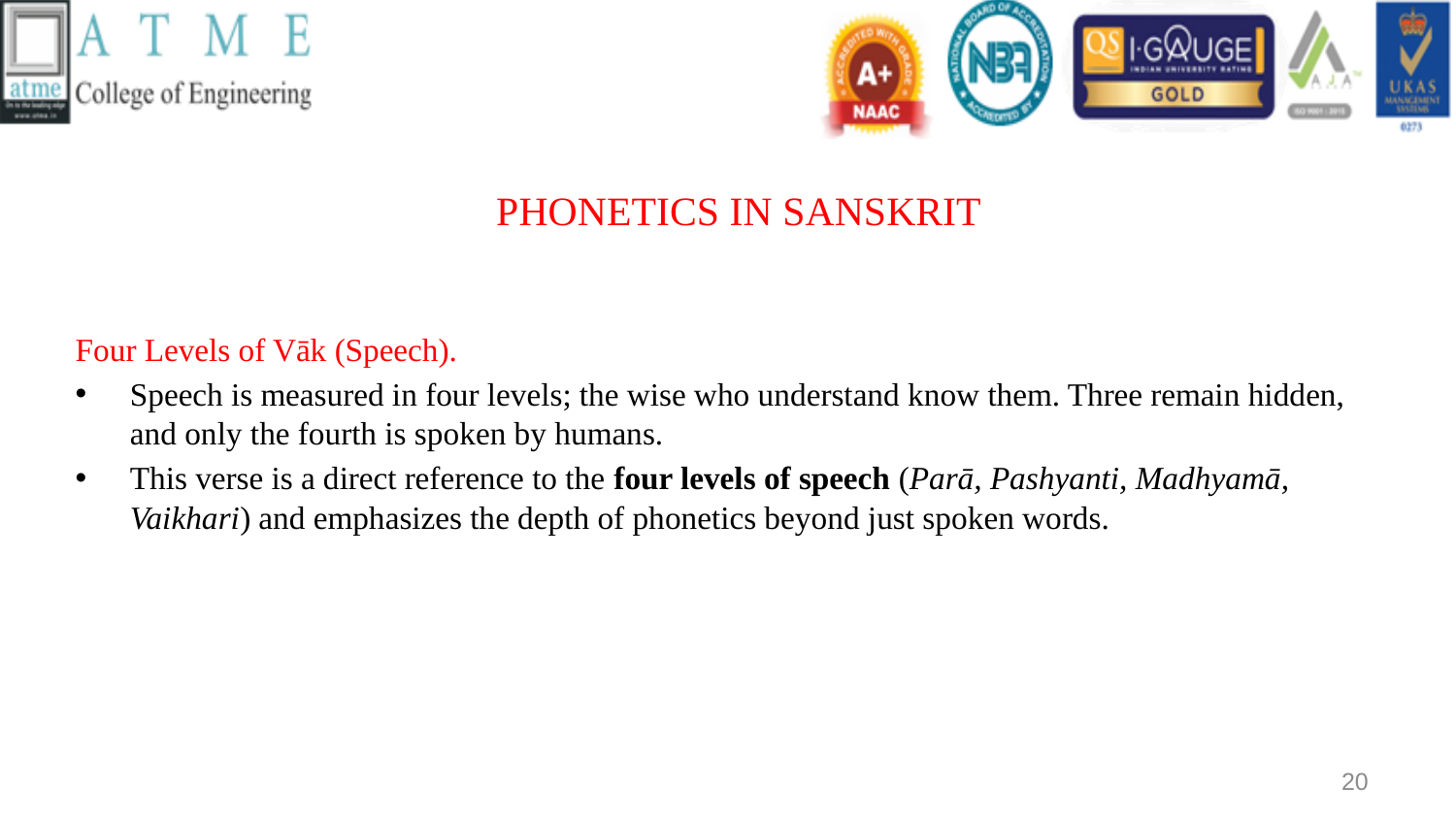

# PHONETICS IN SANSKRIT
Four Levels of Vāk (Speech).
Speech is measured in four levels; the wise who understand know them. Three remain hidden, and only the fourth is spoken by humans.
This verse is a direct reference to the four levels of speech (Parā, Pashyanti, Madhyamā, Vaikhari) and emphasizes the depth of phonetics beyond just spoken words.
20